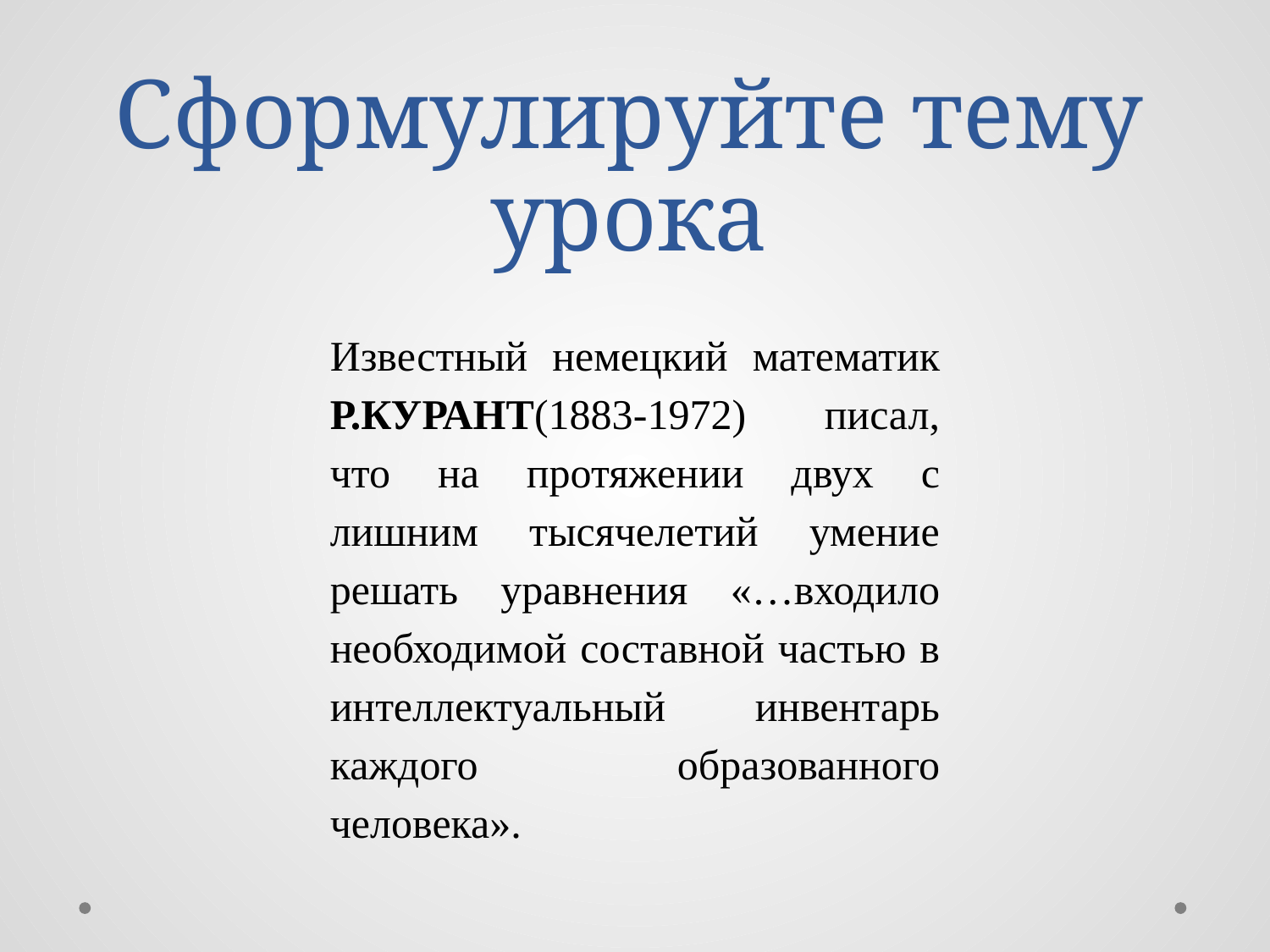

# Сформулируйте тему урока
Известный немецкий математик Р.КУРАНТ(1883-1972) писал, что на протяжении двух с лишним тысячелетий умение решать уравнения «…входило необходимой составной частью в интеллектуальный инвентарь каждого образованного человека».